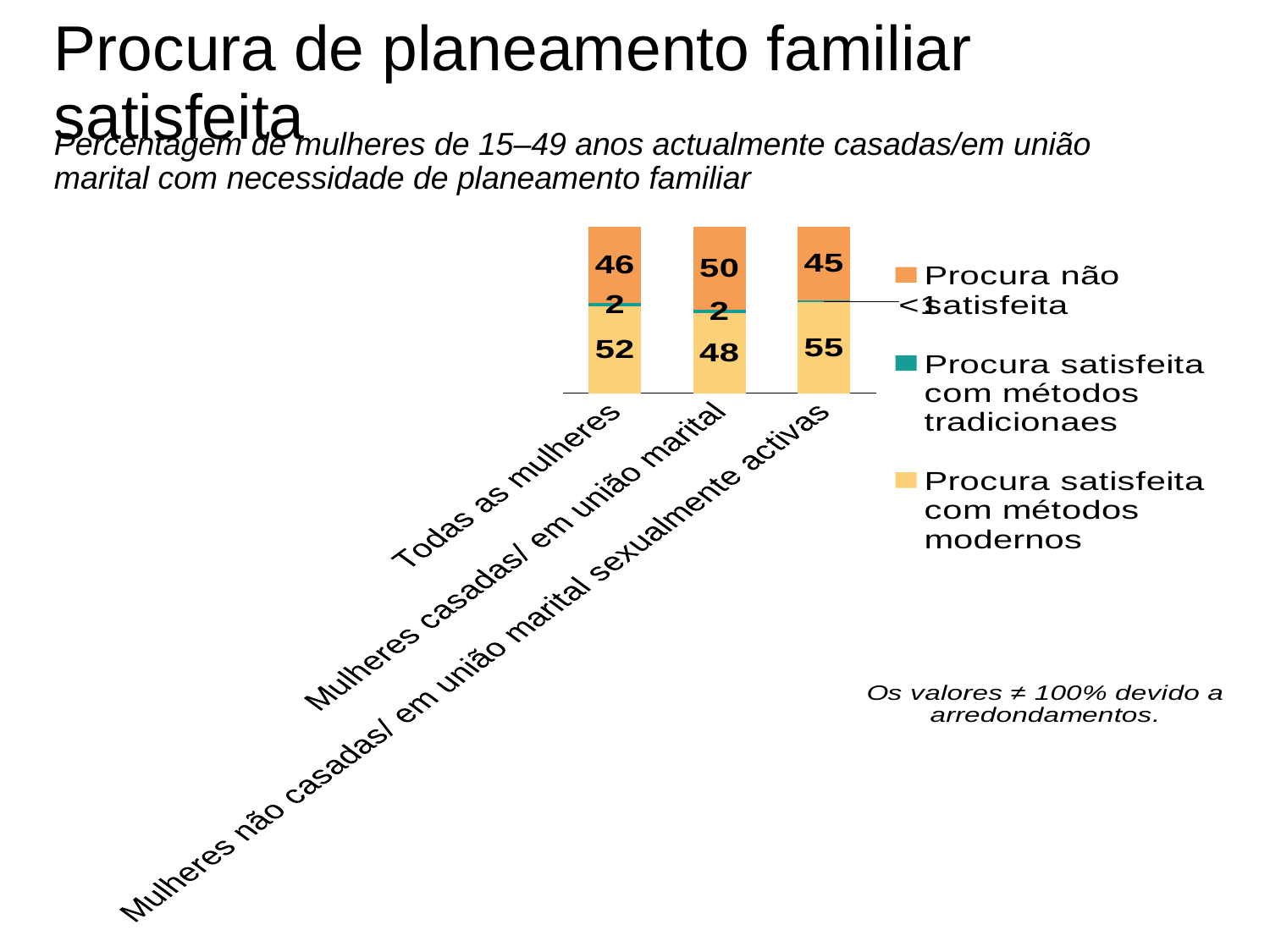

# Procura de planeamento familiar satisfeita
Percentagem de mulheres de 15–49 anos actualmente casadas/em união marital com necessidade de planeamento familiar

### Chart

| Category | Procura satisfeita com métodos modernos | Procura satisfeita com métodos tradicionaes | Procura não satisfeita |
|---|---|---|---|
| Todas as mulheres | 52.0 | 2.0 | 46.0 |
| Mulheres casadas/ em união marital | 48.0 | 2.0 | 50.0 |
| Mulheres não casadas/ em união marital sexualmente activas | 55.0 | 1.0 | 45.0 |